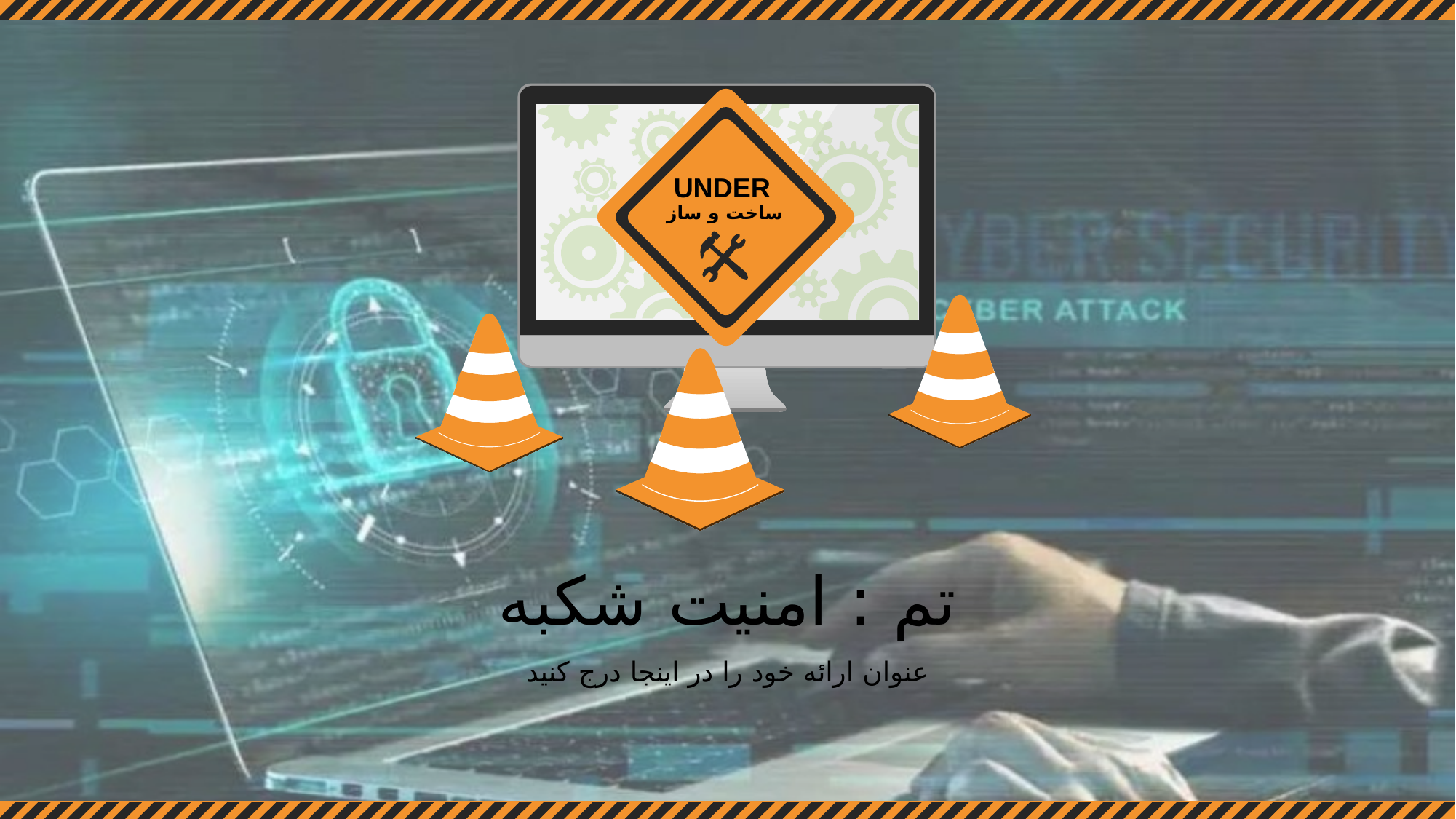

UNDER
ساخت و ساز

تم : امنیت شکبه
عنوان ارائه خود را در اینجا درج کنید